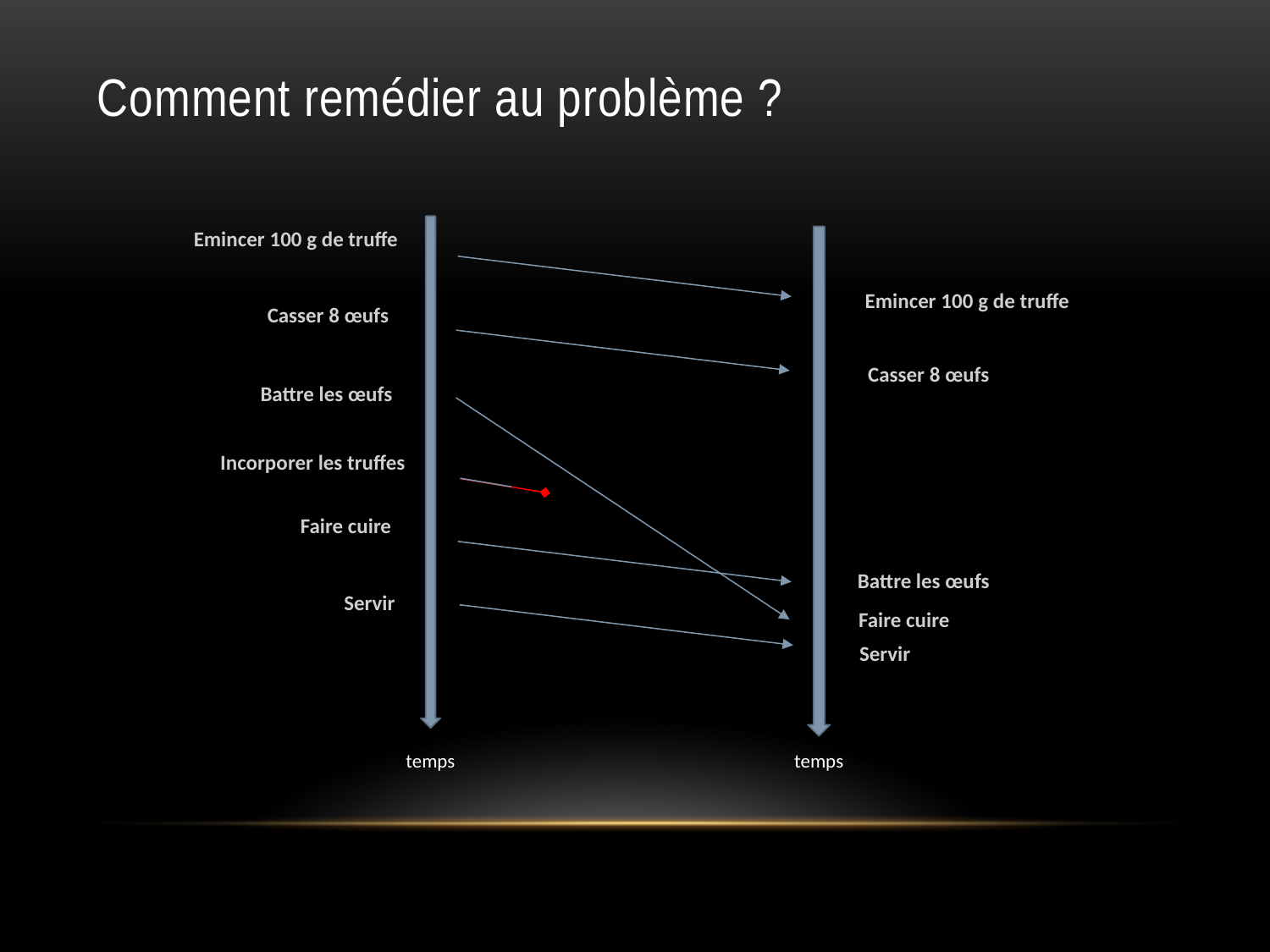

# Comment remédier au problème ?

Emincer 100 g de truffe
Casser 8 œufs
Battre les œufs
Incorporer les truffes

Faire cuire

Servir

Emincer 100 g de truffe
Casser 8 œufs
Battre les œufs
Faire cuire

Servir

temps

temps